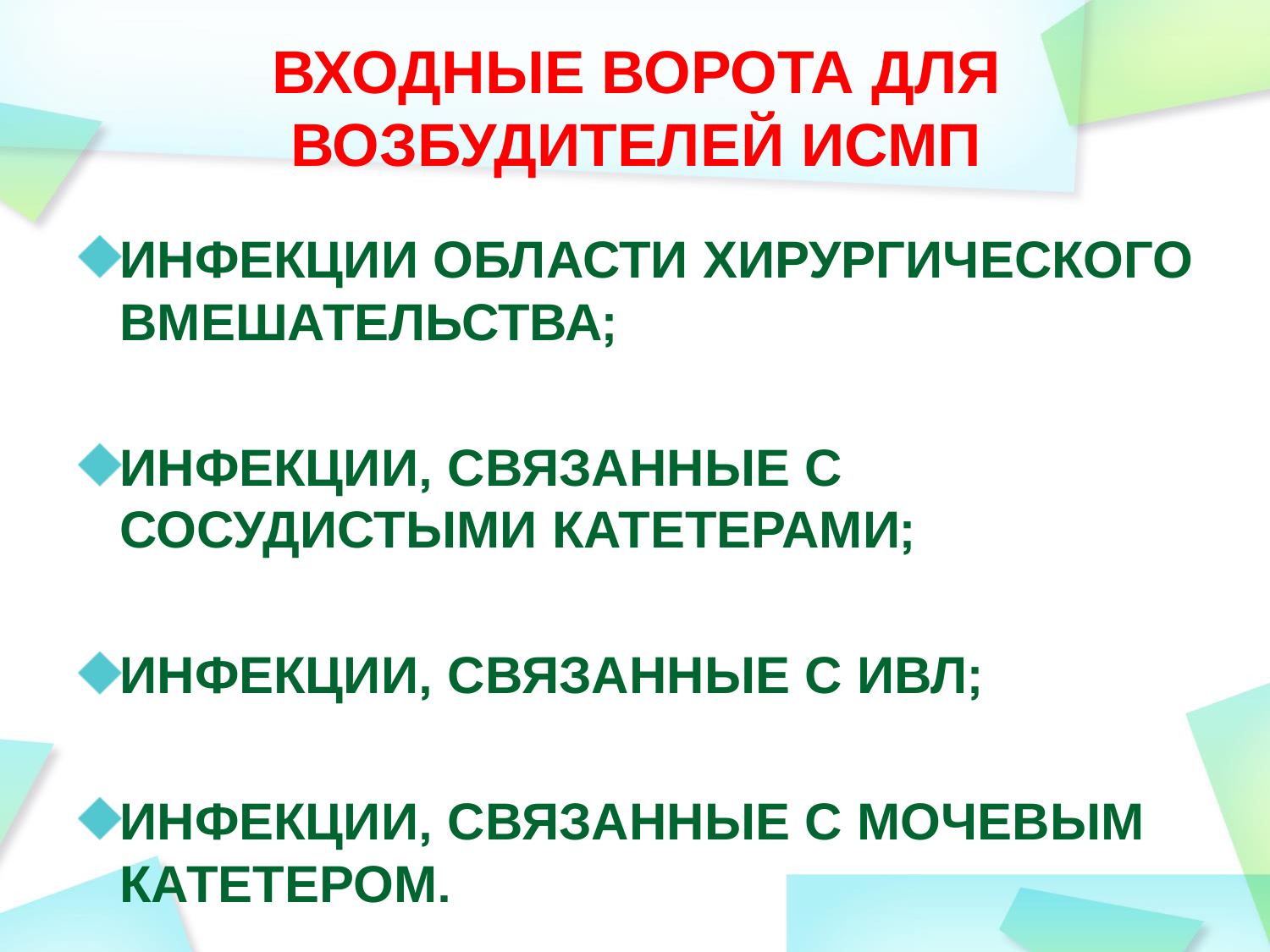

# ВХОДНЫЕ ВОРОТА ДЛЯ ВОЗБУДИТЕЛЕЙ ИСМП
ИНФЕКЦИИ ОБЛАСТИ ХИРУРГИЧЕСКОГО ВМЕШАТЕЛЬСТВА;

ИНФЕКЦИИ, СВЯЗАННЫЕ С СОСУДИСТЫМИ КАТЕТЕРАМИ;

ИНФЕКЦИИ, СВЯЗАННЫЕ С ИВЛ;

ИНФЕКЦИИ, СВЯЗАННЫЕ С МОЧЕВЫМ КАТЕТЕРОМ.